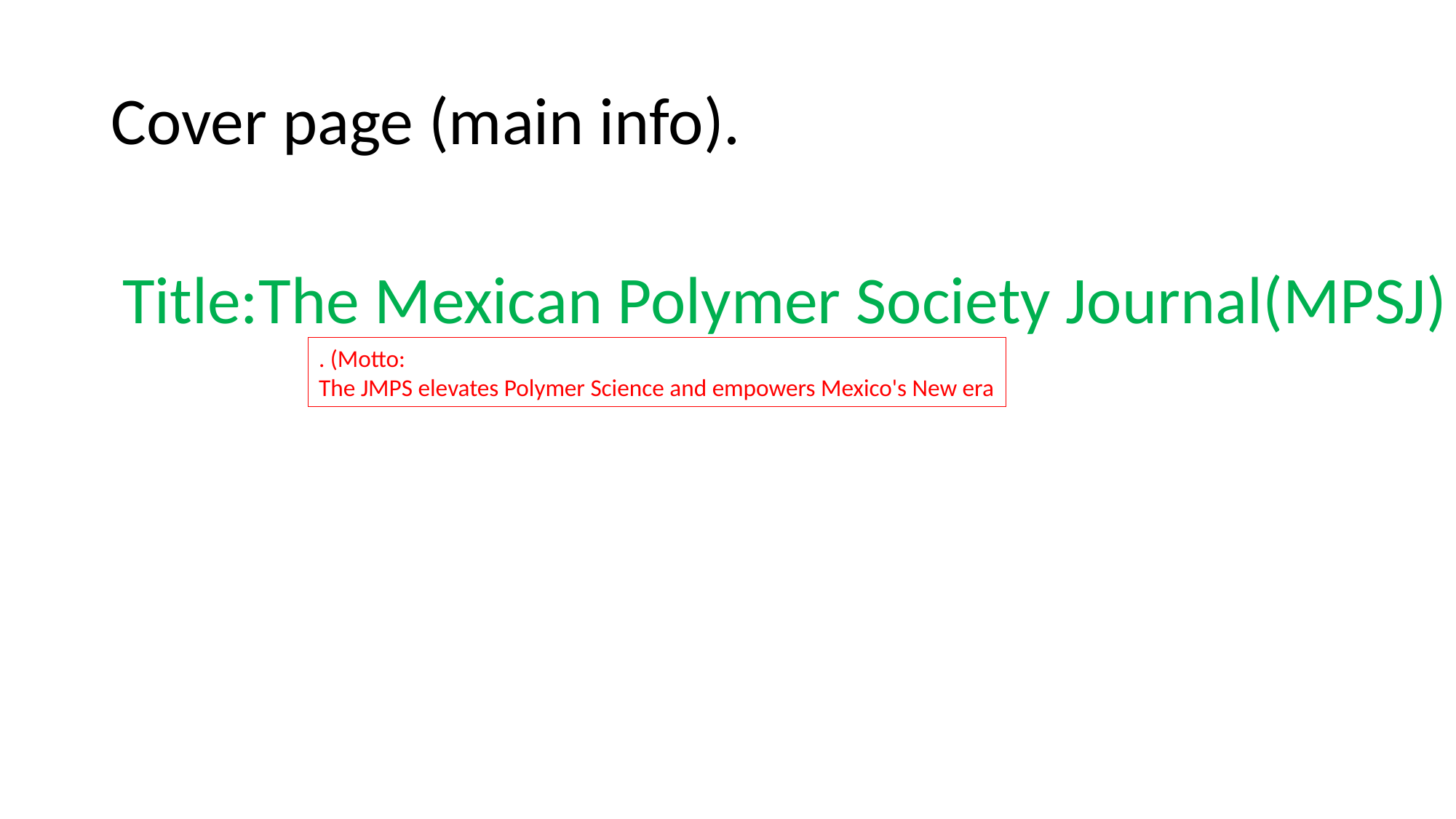

# Cover page (main info).
Title:The Mexican Polymer Society Journal(MPSJ)

. (Motto:
The JMPS elevates Polymer Science and empowers Mexico's New era